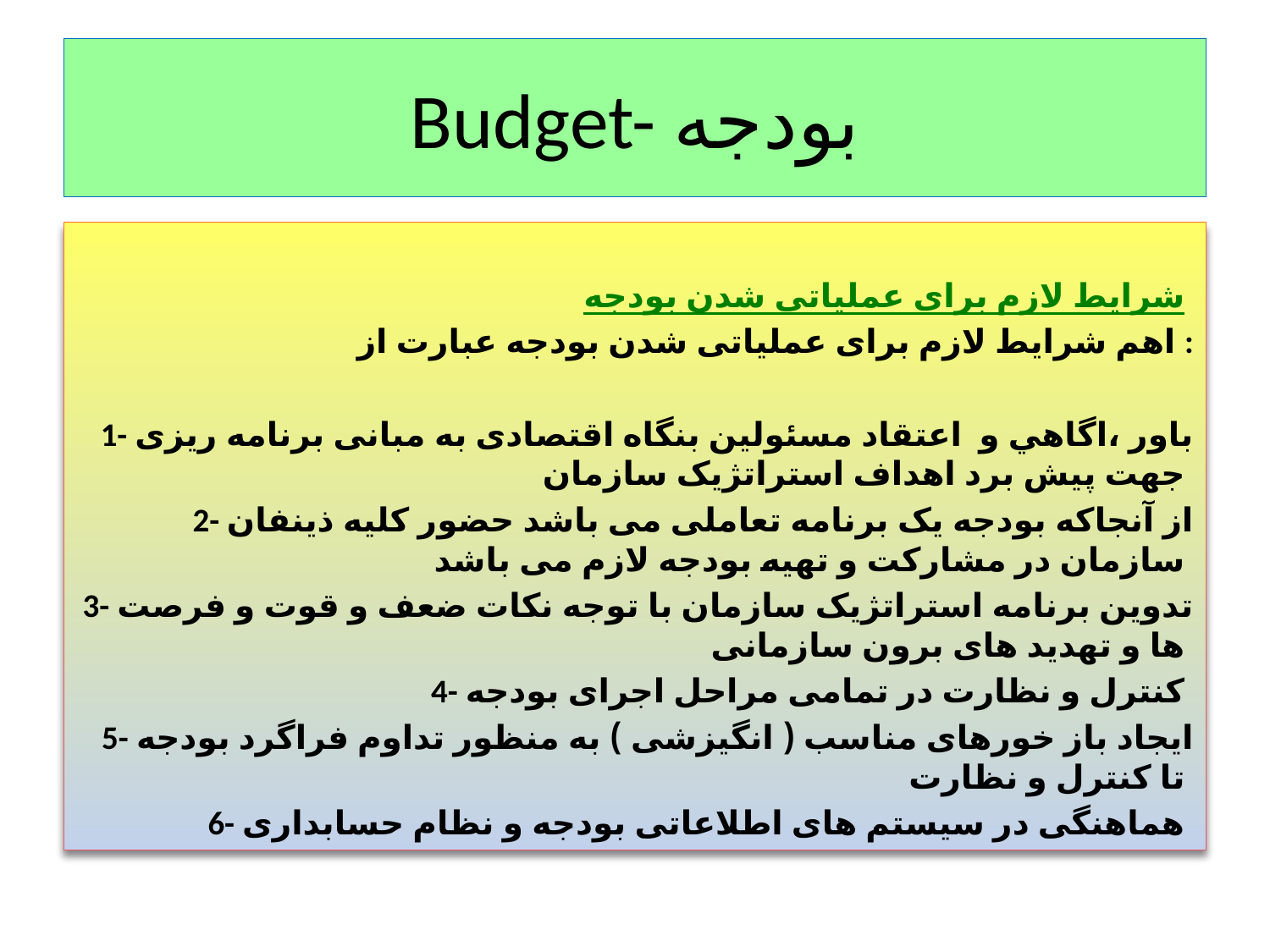

# Budget- بودجه

شرایط لازم برای عملیاتی شدن بودجه
اهم شرایط لازم برای عملیاتی شدن بودجه عبارت از :

1- باور ،اگاهي و  اعتقاد مسئولین بنگاه اقتصادی به مبانی برنامه ریزی جهت پیش برد اهداف استراتژیک سازمان
2- از آنجاکه بودجه یک برنامه تعاملی می باشد حضور کلیه ذینفان سازمان در مشارکت و تهیه بودجه لازم می باشد
3- تدوین برنامه استراتژیک سازمان با توجه نکات ضعف و قوت و فرصت ها و تهدید های برون سازمانی
4- کنترل و نظارت در تمامی مراحل اجرای بودجه
5- ایجاد باز خورهای مناسب ( انگیزشی ) به منظور تداوم فراگرد بودجه تا کنترل و نظارت
6- هماهنگی در سیستم های اطلاعاتی بودجه و نظام حسابداری